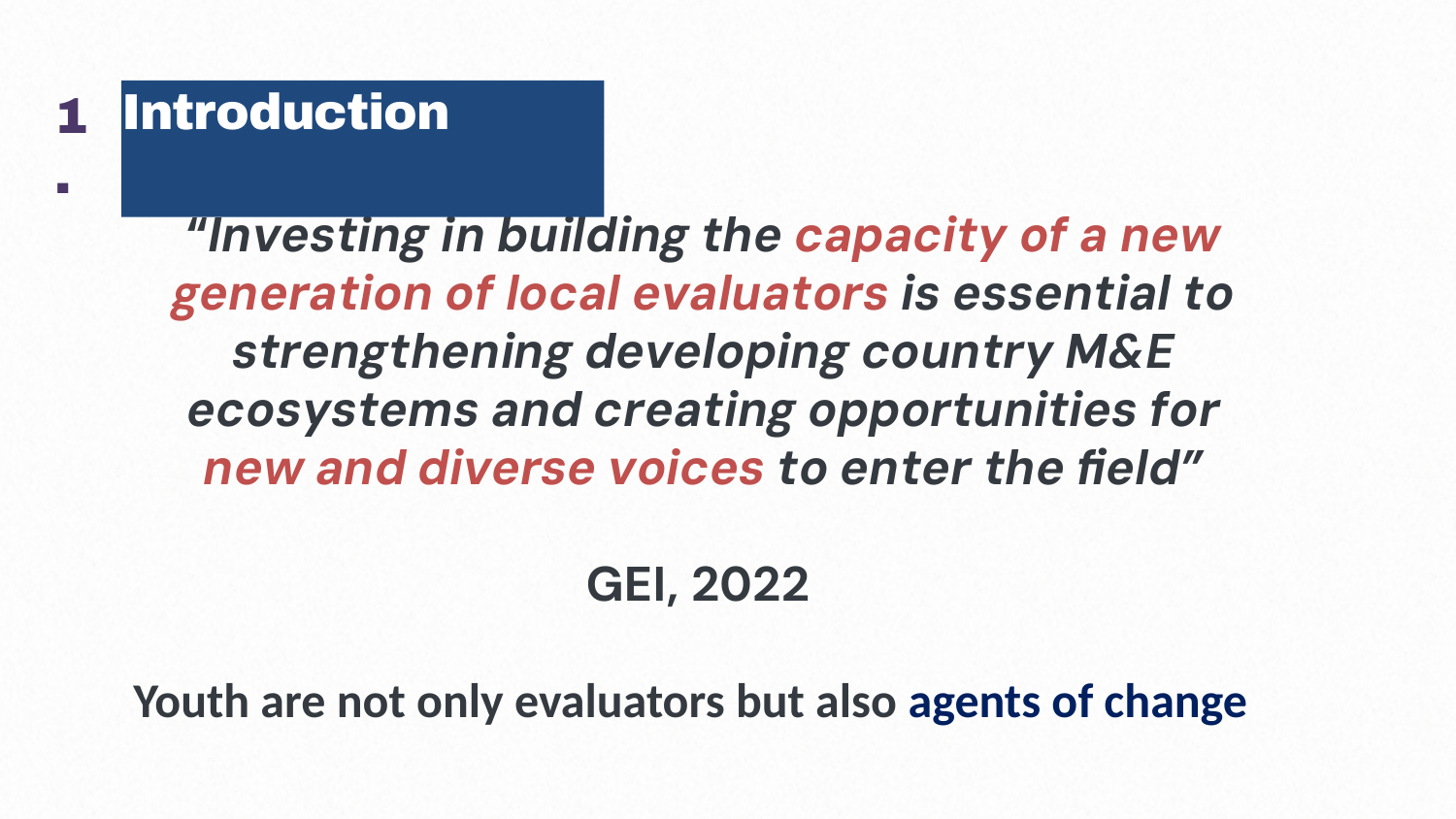

# Introduction
1.
“Investing in building the capacity of a new generation of local evaluators is essential to strengthening developing country M&E ecosystems and creating opportunities for new and diverse voices to enter the field”

GEI, 2022

Youth are not only evaluators but also agents of change